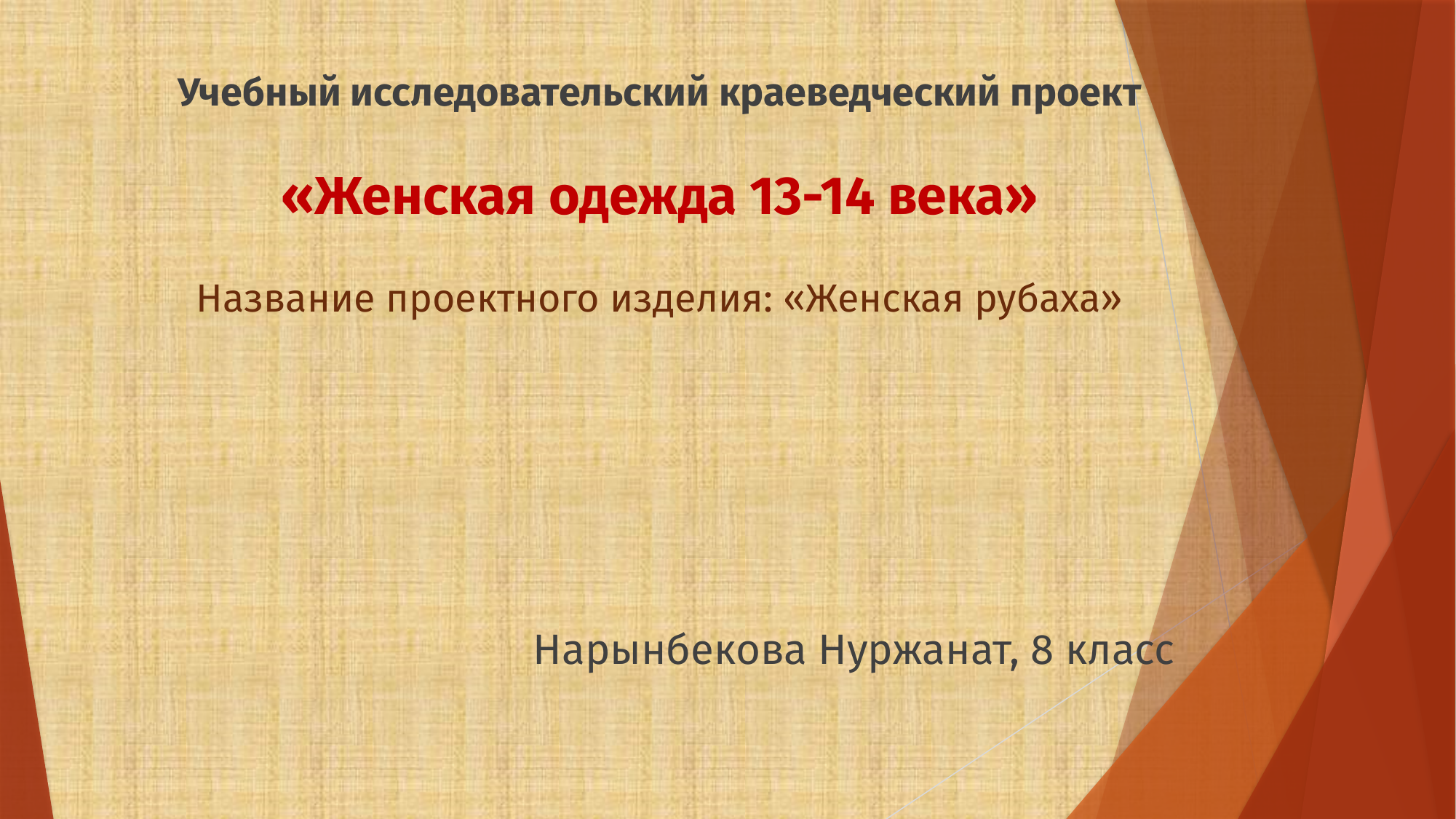

# Учебный исследовательский краеведческий проект «Женская одежда 13-14 века» Название проектного изделия: «Женская рубаха»

Нарынбекова Нуржанат, 8 класс